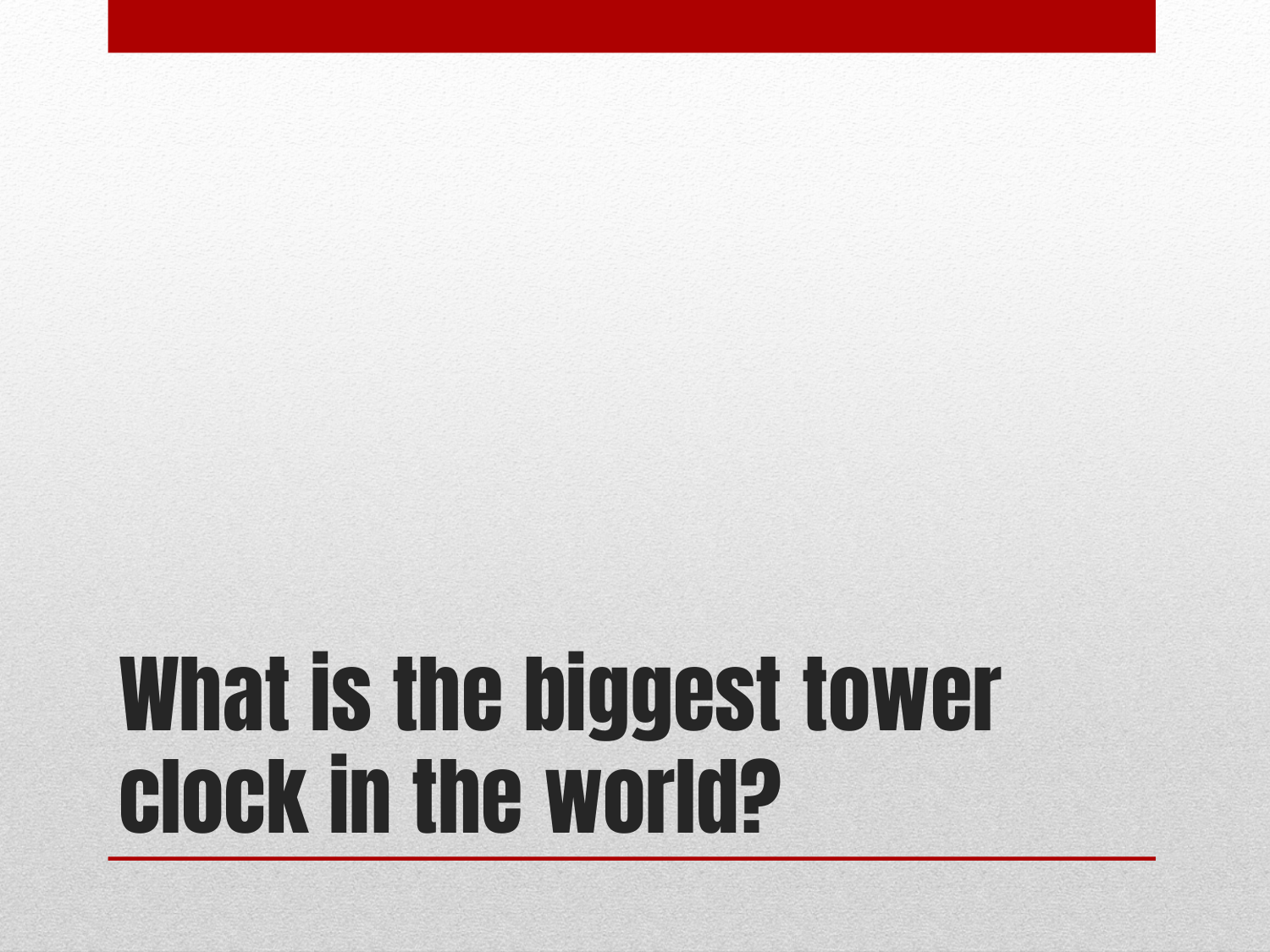

# What is the biggest tower clock in the world?